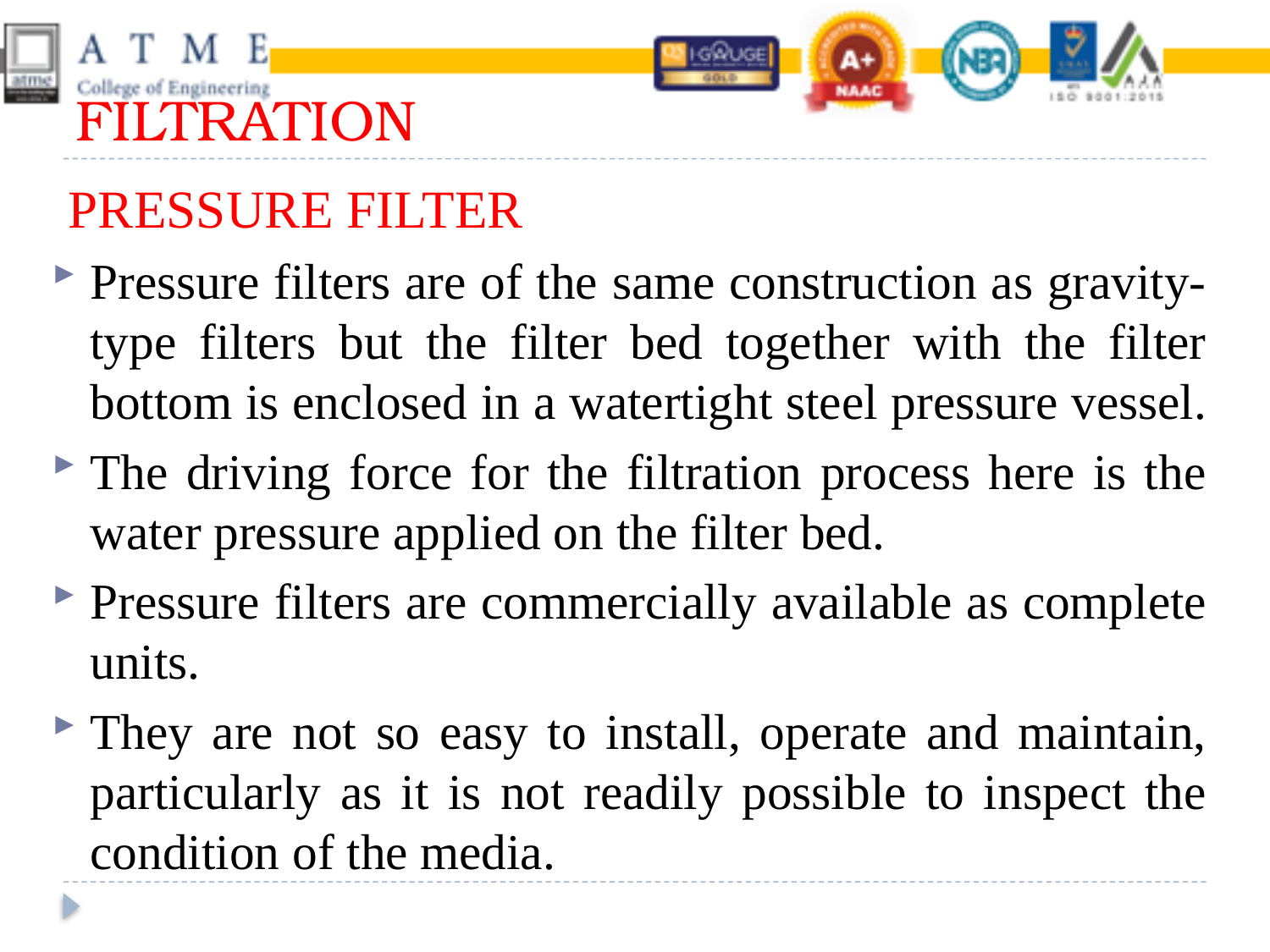

# FILTRATION
 PRESSURE FILTER
Pressure filters are of the same construction as gravity-type filters but the filter bed together with the filter bottom is enclosed in a watertight steel pressure vessel.
The driving force for the filtration process here is the water pressure applied on the filter bed.
Pressure filters are commercially available as complete units.
They are not so easy to install, operate and maintain, particularly as it is not readily possible to inspect the condition of the media.